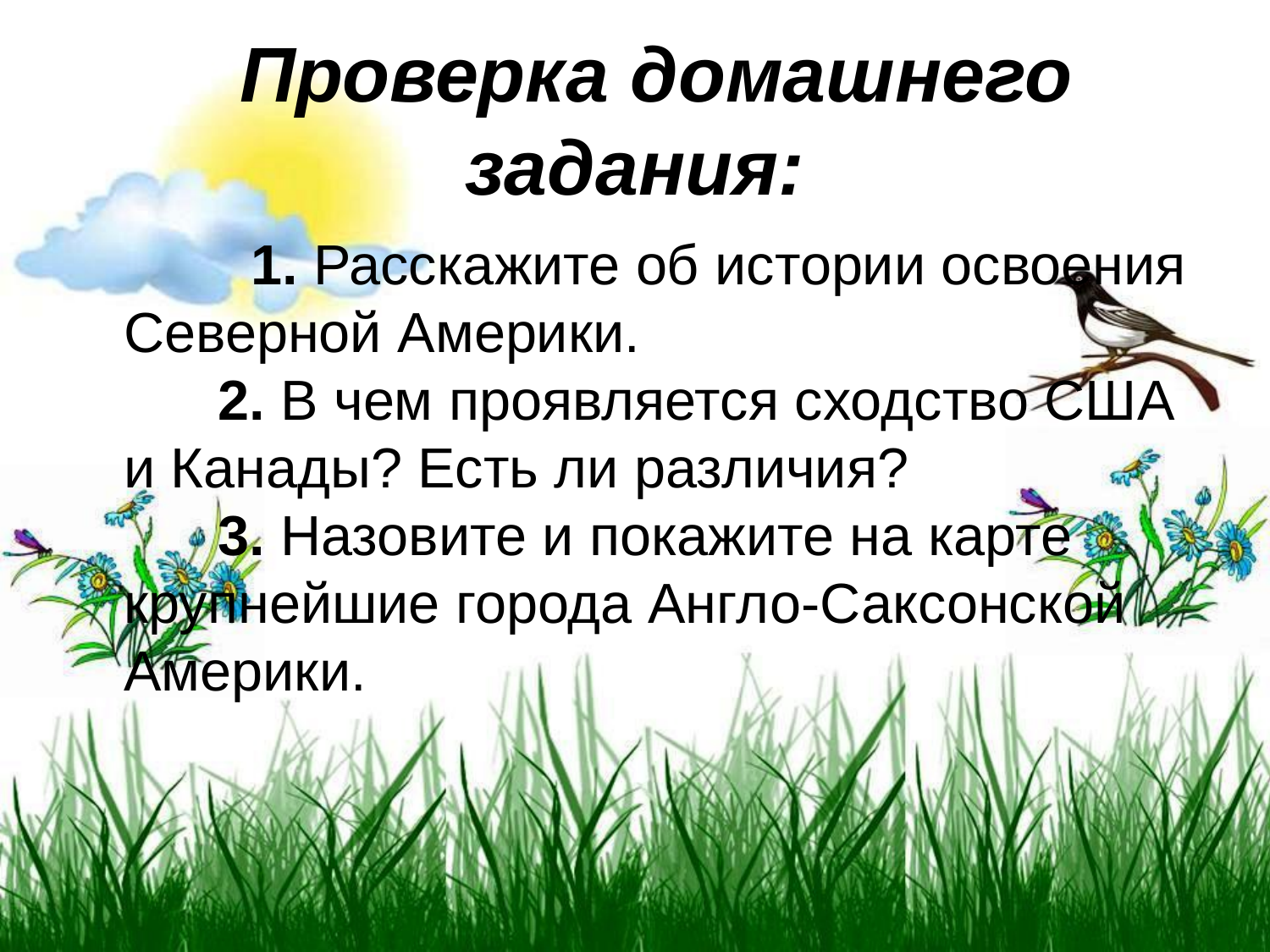

# Проверка домашнего задания:
	  	1. Расскажите об истории освоения Северной Америки.
      2. В чем проявляется сходство США и Канады? Есть ли различия?
      3. Назовите и покажите на карте крупнейшие города Англо-Саксонской Америки.